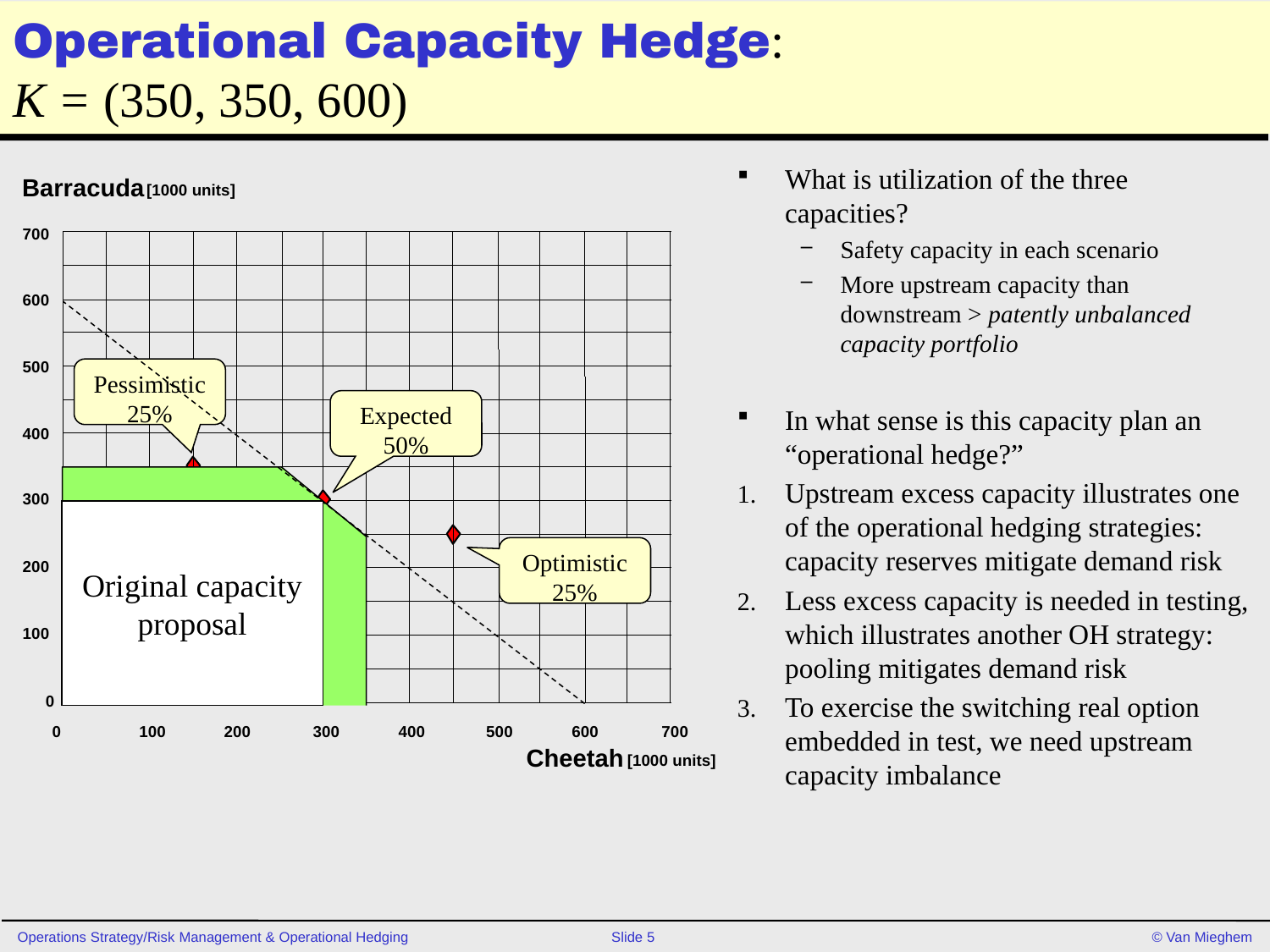

# Operational Capacity Hedge: K = (350, 350, 600)
What is utilization of the three capacities?
Safety capacity in each scenario
More upstream capacity than downstream > patently unbalanced capacity portfolio

In what sense is this capacity plan an “operational hedge?”
Upstream excess capacity illustrates one of the operational hedging strategies: capacity reserves mitigate demand risk
Less excess capacity is needed in testing, which illustrates another OH strategy: pooling mitigates demand risk
To exercise the switching real option embedded in test, we need upstream capacity imbalance
Barracuda
[1000 units]
700
600
500
400
300
200
100
0

0
100
200
300
400
500
600
700
Cheetah
[1000 units]

Pessimistic
25%
Expected
50%

Original capacity proposal
Optimistic
25%